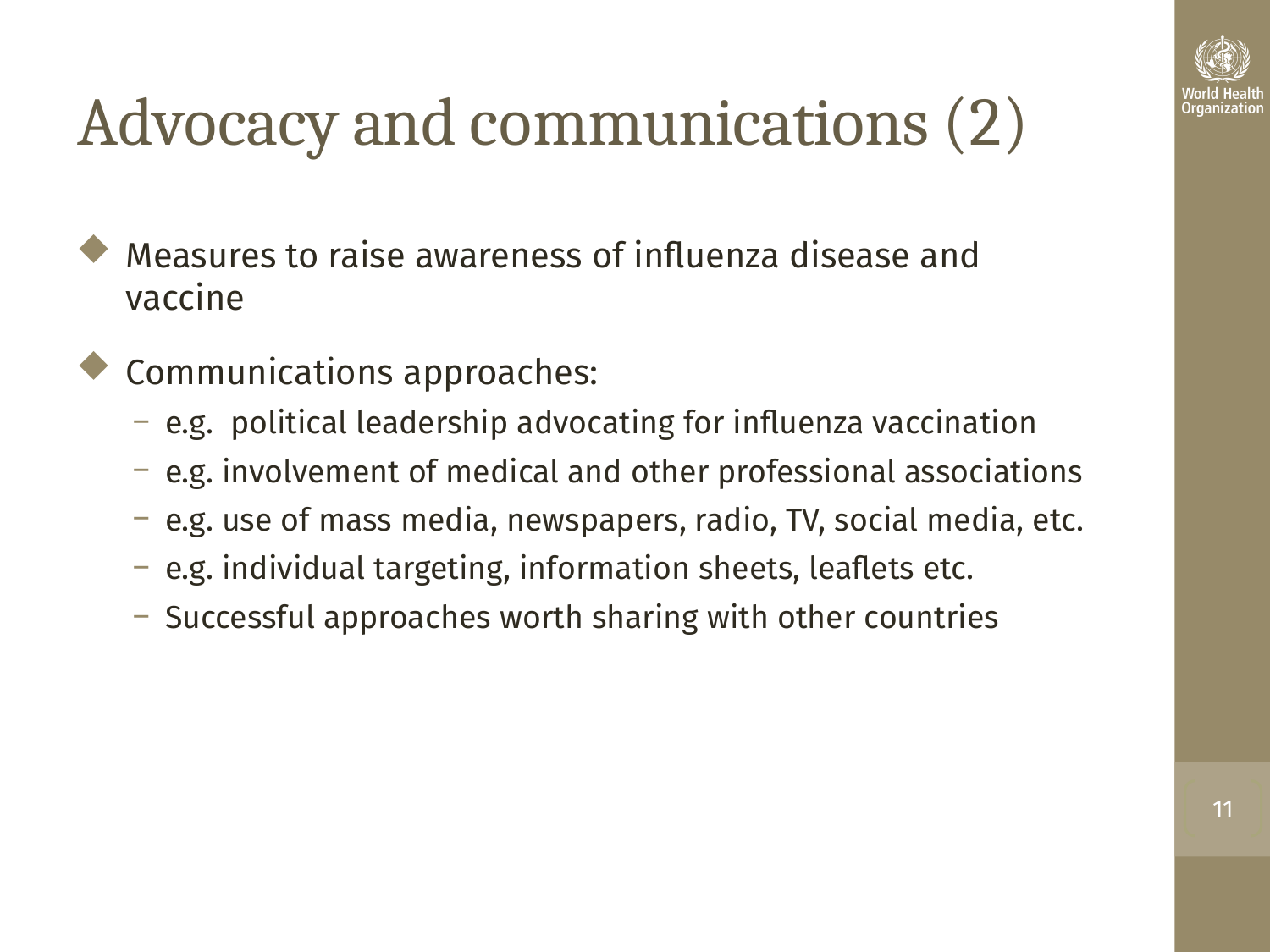

# Advocacy and communications (2)
Measures to raise awareness of influenza disease and vaccine
Communications approaches:
e.g.  political leadership advocating for influenza vaccination
e.g. involvement of medical and other professional associations
e.g. use of mass media, newspapers, radio, TV, social media, etc.
e.g. individual targeting, information sheets, leaflets etc.
Successful approaches worth sharing with other countries